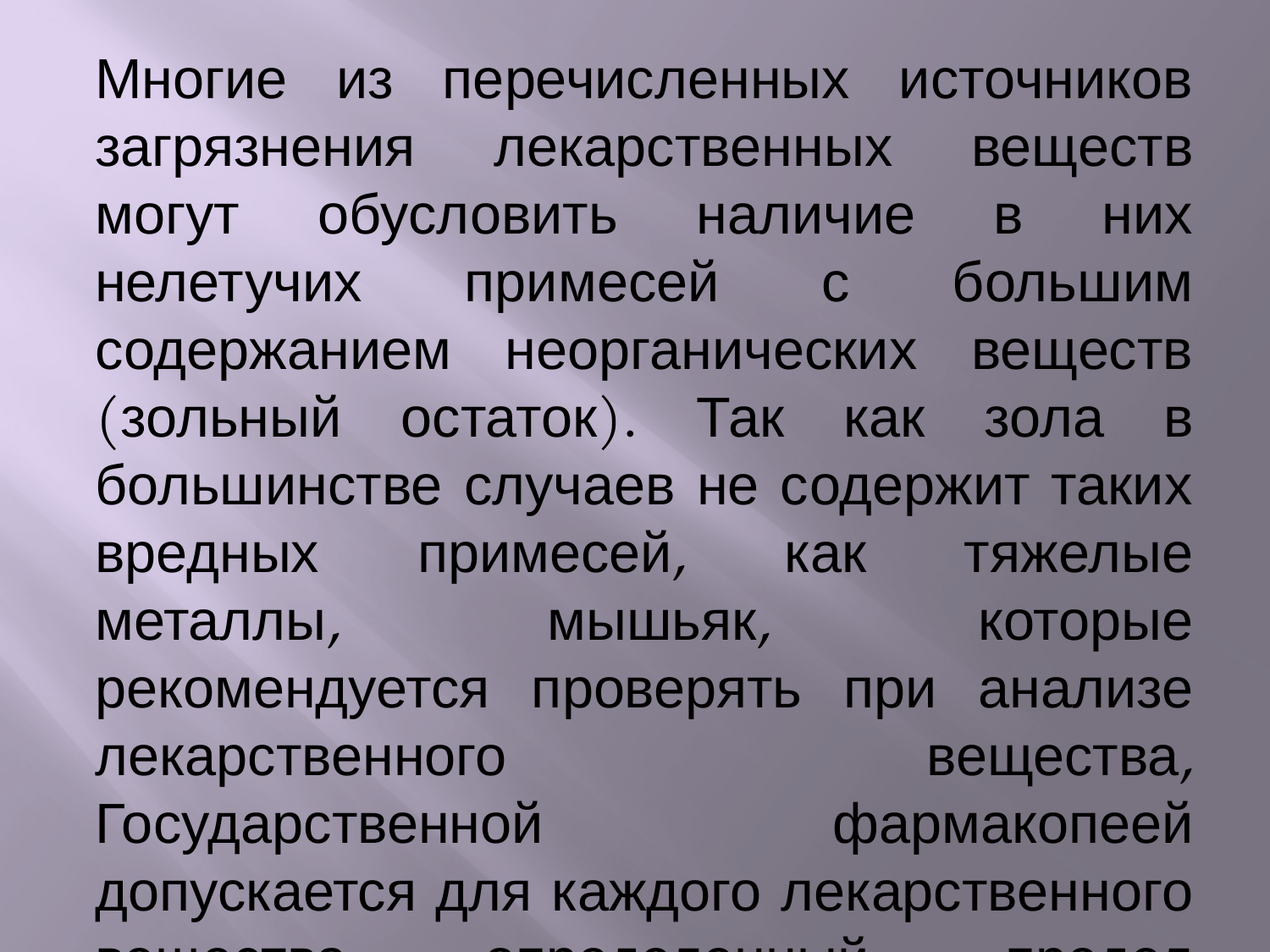

Многие из перечисленных источников загрязнения лекарственных веществ могут обусловить наличие в них нелетучих примесей с большим содержанием неорганических веществ (зольный остаток). Так как зола в большинстве случаев не содержит таких вред­ных примесей, как тяжелые металлы, мышьяк, которые рекомендуется проверять при анализе лекарственного вещества, Государственной фармакопеей допускается для каждого лекарственного вещества определенный предел зольности.
#